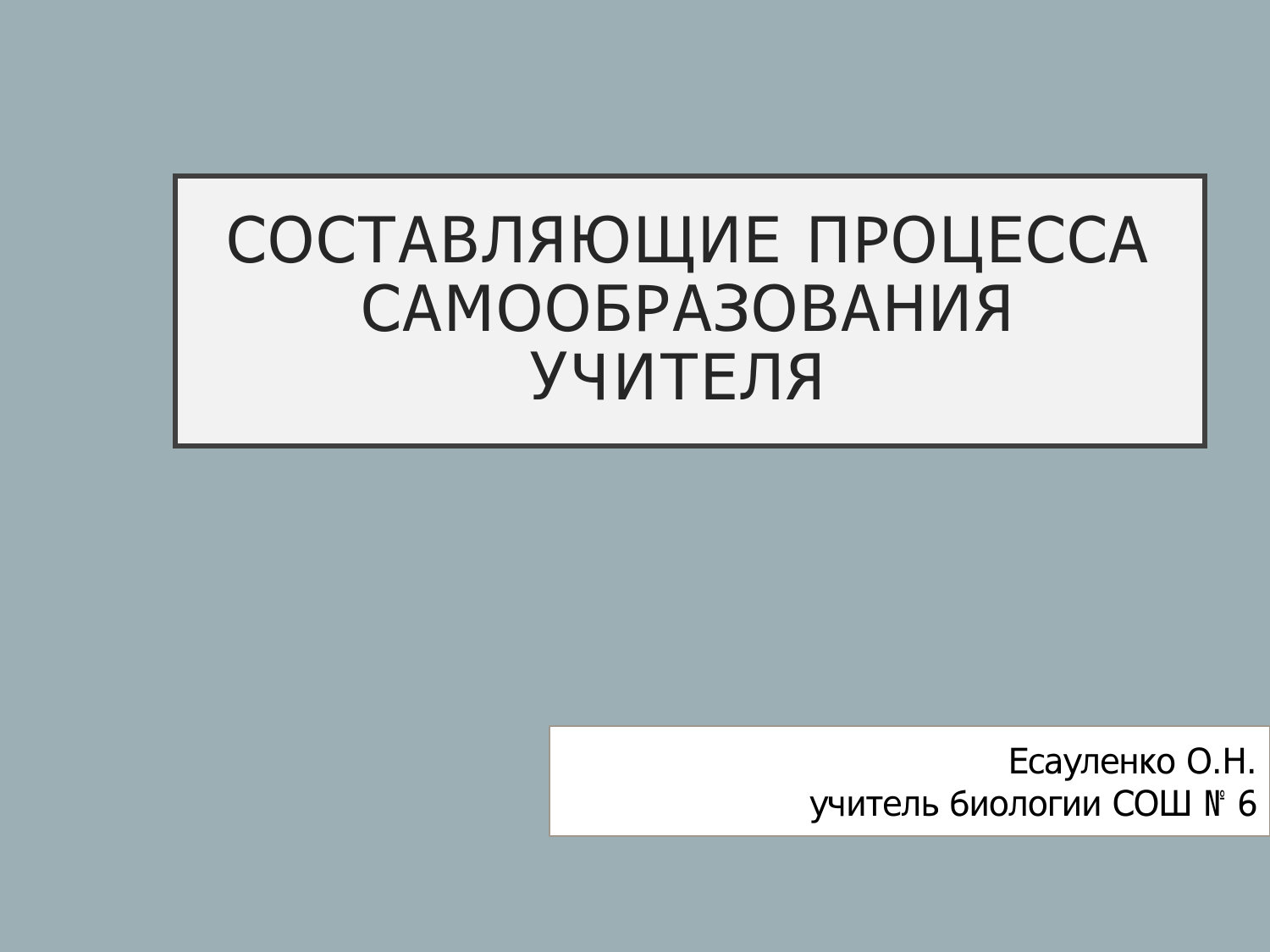

# СОСТАВЛЯЮЩИЕ ПРОЦЕССА САМООБРАЗОВАНИЯ УЧИТЕЛЯ
Есауленко О.Н.
учитель биологии СОШ № 6